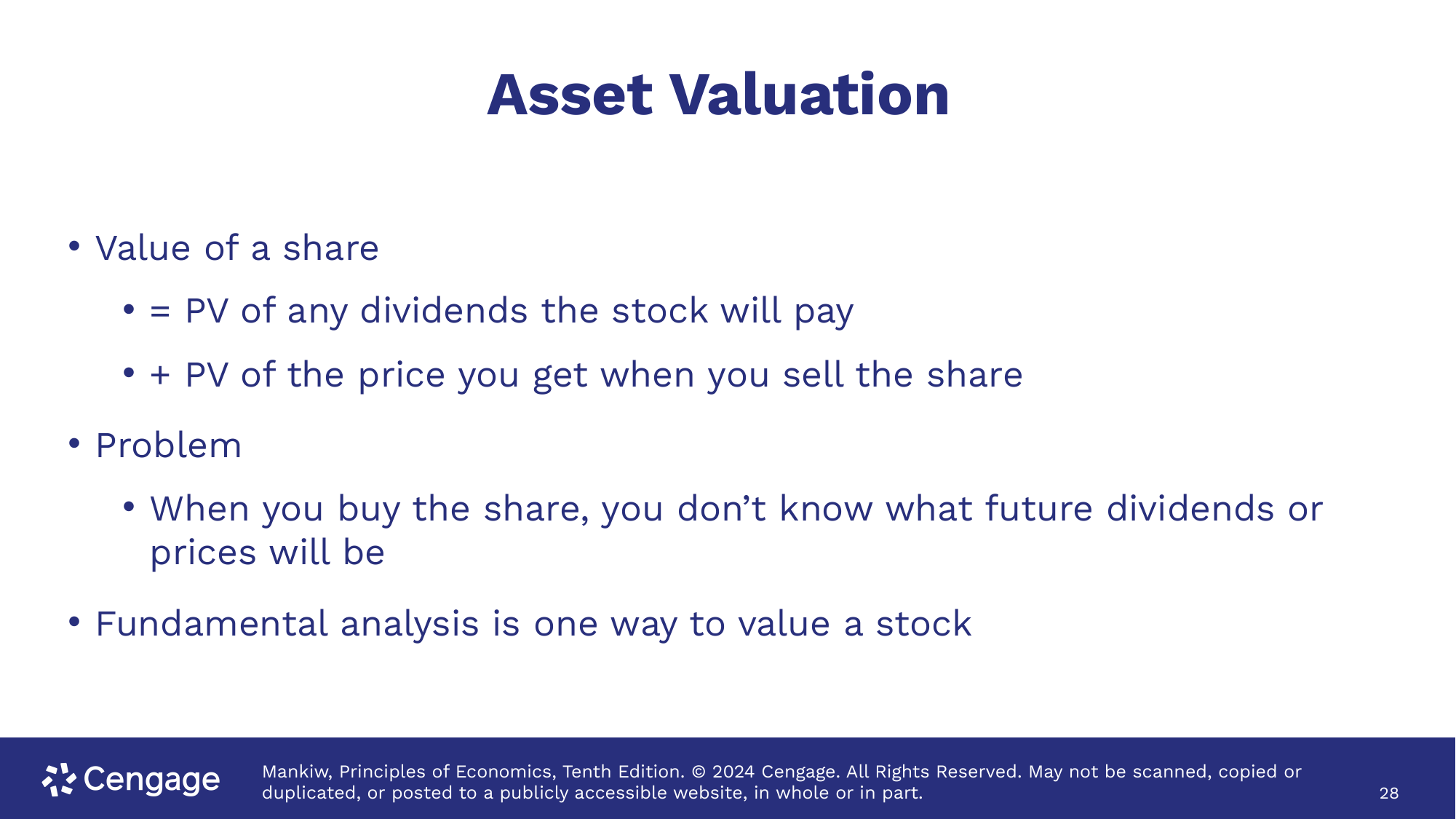

# Asset Valuation
Value of a share
= PV of any dividends the stock will pay
+ PV of the price you get when you sell the share
Problem
When you buy the share, you don’t know what future dividends or prices will be
Fundamental analysis is one way to value a stock